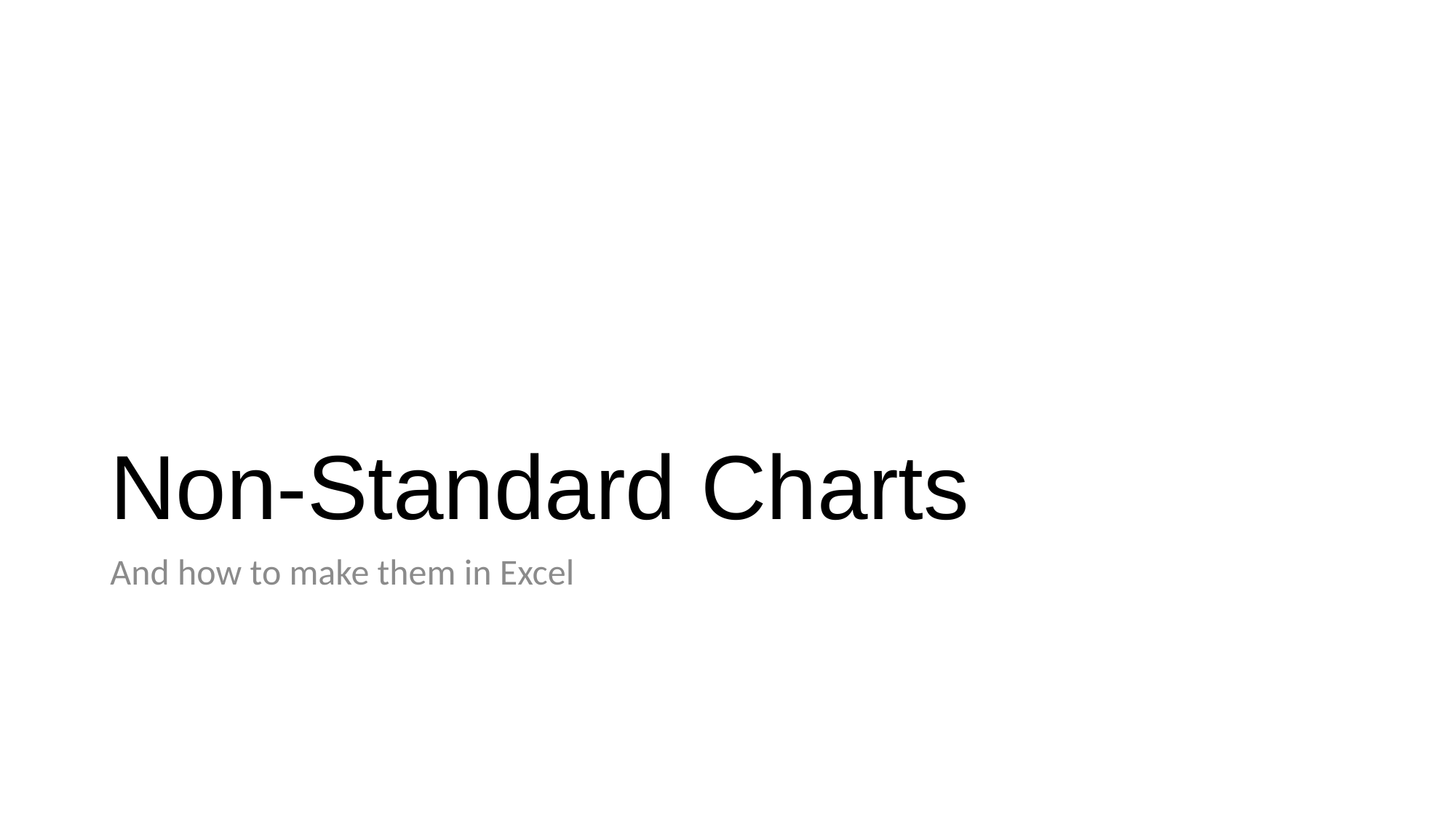

# Non-Standard Charts
And how to make them in Excel